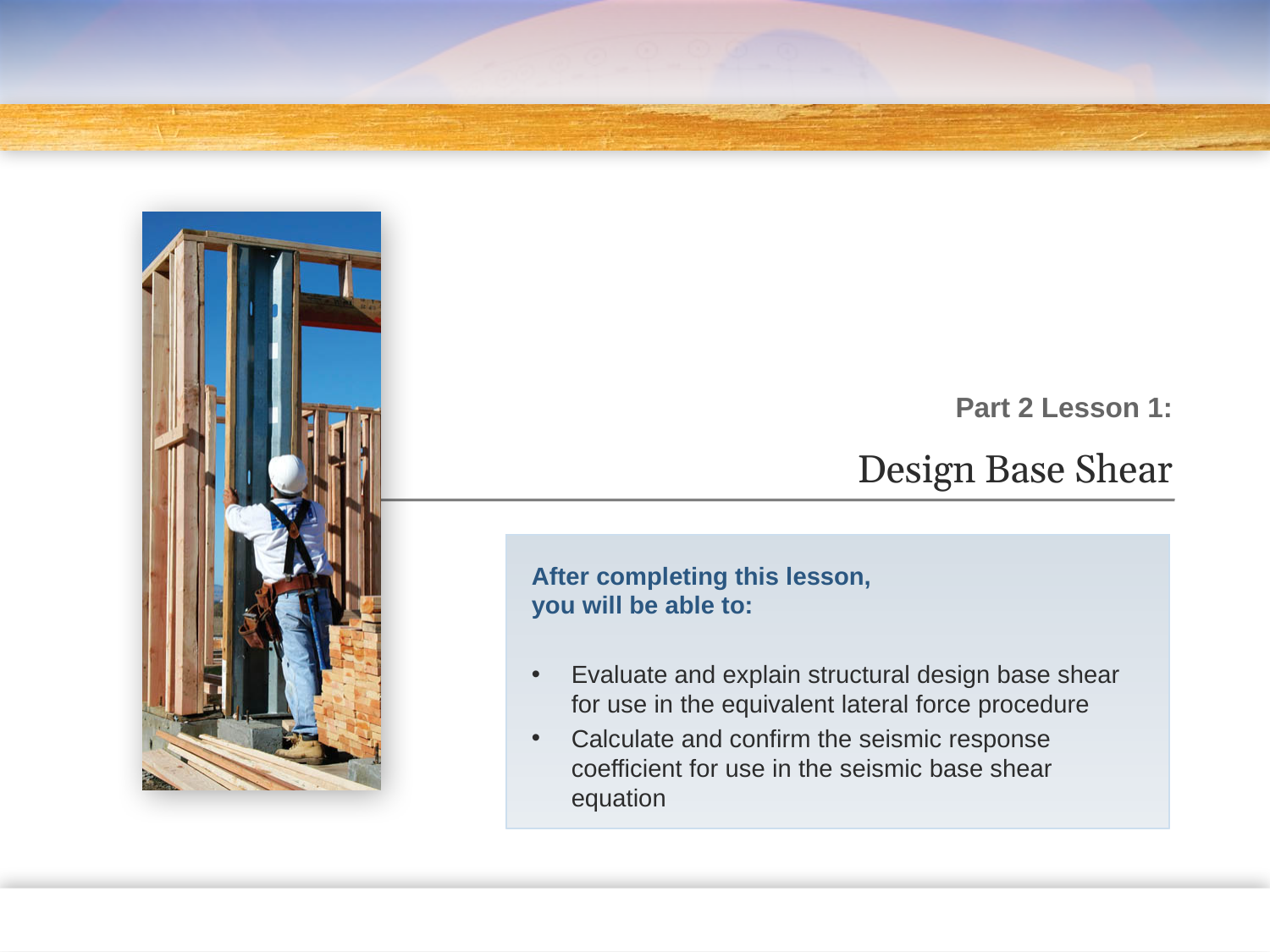

Part 2 Lesson 1:
Design Base Shear
After completing this lesson,
you will be able to:

Evaluate and explain structural design base shear for use in the equivalent lateral force procedure
Calculate and confirm the seismic response coefficient for use in the seismic base shear equation